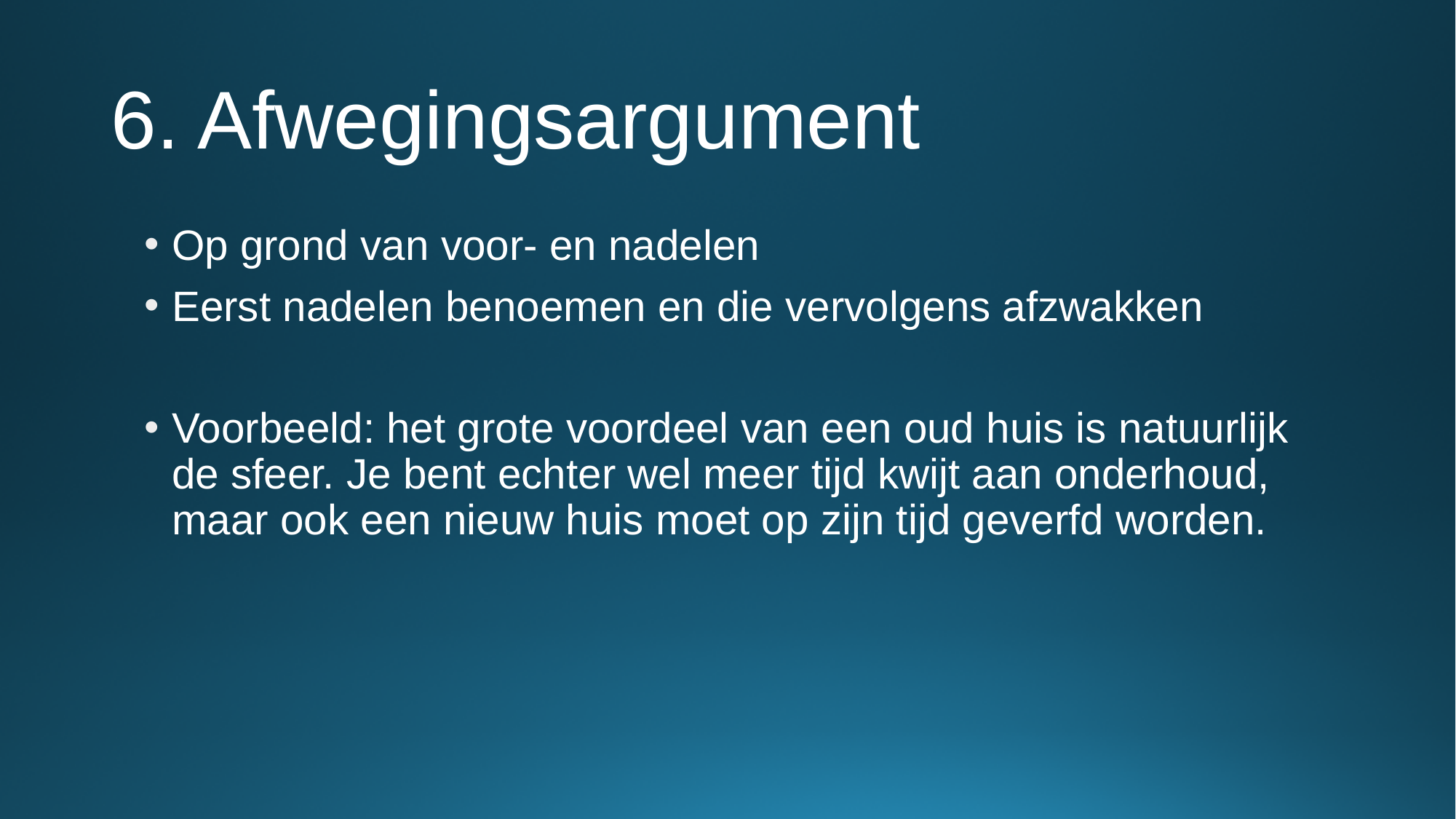

# 6. Afwegingsargument
Op grond van voor- en nadelen
Eerst nadelen benoemen en die vervolgens afzwakken

Voorbeeld: het grote voordeel van een oud huis is natuurlijk de sfeer. Je bent echter wel meer tijd kwijt aan onderhoud, maar ook een nieuw huis moet op zijn tijd geverfd worden.